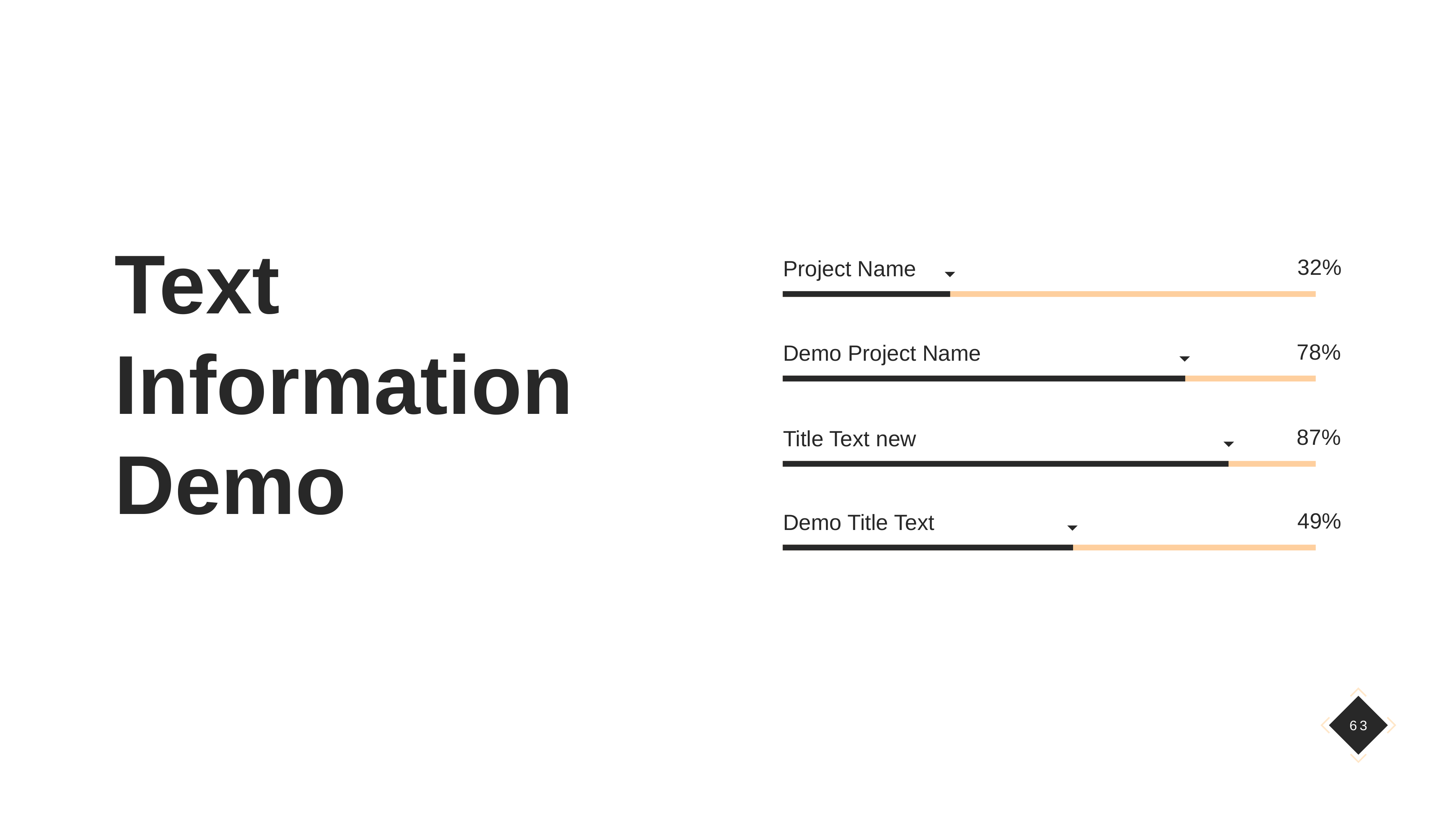

Text Information Demo
32%
Project Name

78%
Demo Project Name

87%
Title Text new

49%
Demo Title Text

63